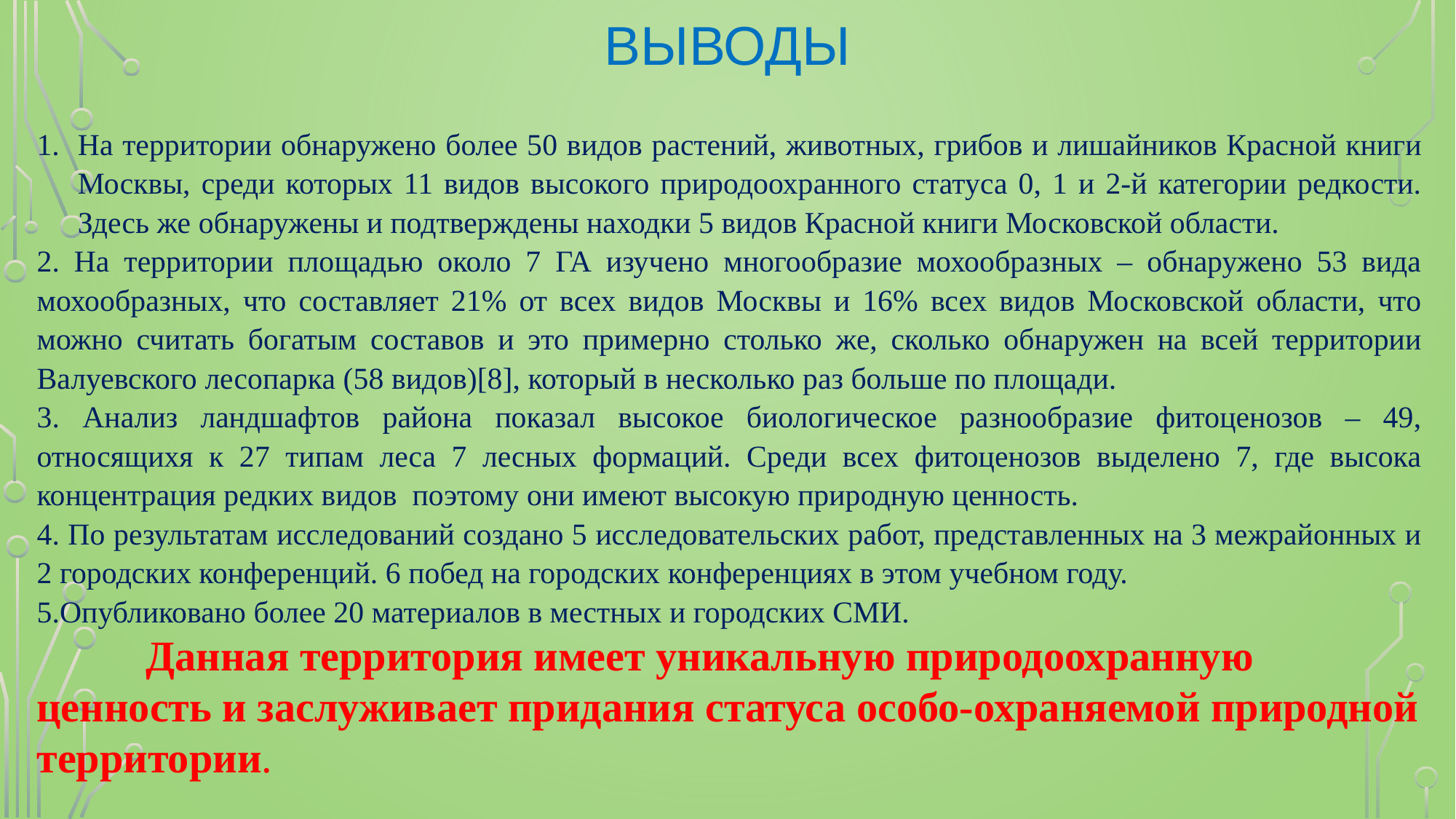

# выводы
На территории обнаружено более 50 видов растений, животных, грибов и лишайников Красной книги Москвы, среди которых 11 видов высокого природоохранного статуса 0, 1 и 2-й категории редкости. Здесь же обнаружены и подтверждены находки 5 видов Красной книги Московской области.
2. На территории площадью около 7 ГА изучено многообразие мохообразных – обнаружено 53 вида мохообразных, что составляет 21% от всех видов Москвы и 16% всех видов Московской области, что можно считать богатым составов и это примерно столько же, сколько обнаружен на всей территории Валуевского лесопарка (58 видов)[8], который в несколько раз больше по площади.
3. Анализ ландшафтов района показал высокое биологическое разнообразие фитоценозов – 49, относящихя к 27 типам леса 7 лесных формаций. Среди всех фитоценозов выделено 7, где высока концентрация редких видов  поэтому они имеют высокую природную ценность.
4. По результатам исследований создано 5 исследовательских работ, представленных на 3 межрайонных и 2 городских конференций. 6 побед на городских конференциях в этом учебном году.
5.Опубликовано более 20 материалов в местных и городских СМИ.
 	Данная территория имеет уникальную природоохранную ценность и заслуживает придания статуса особо-охраняемой природной территории.